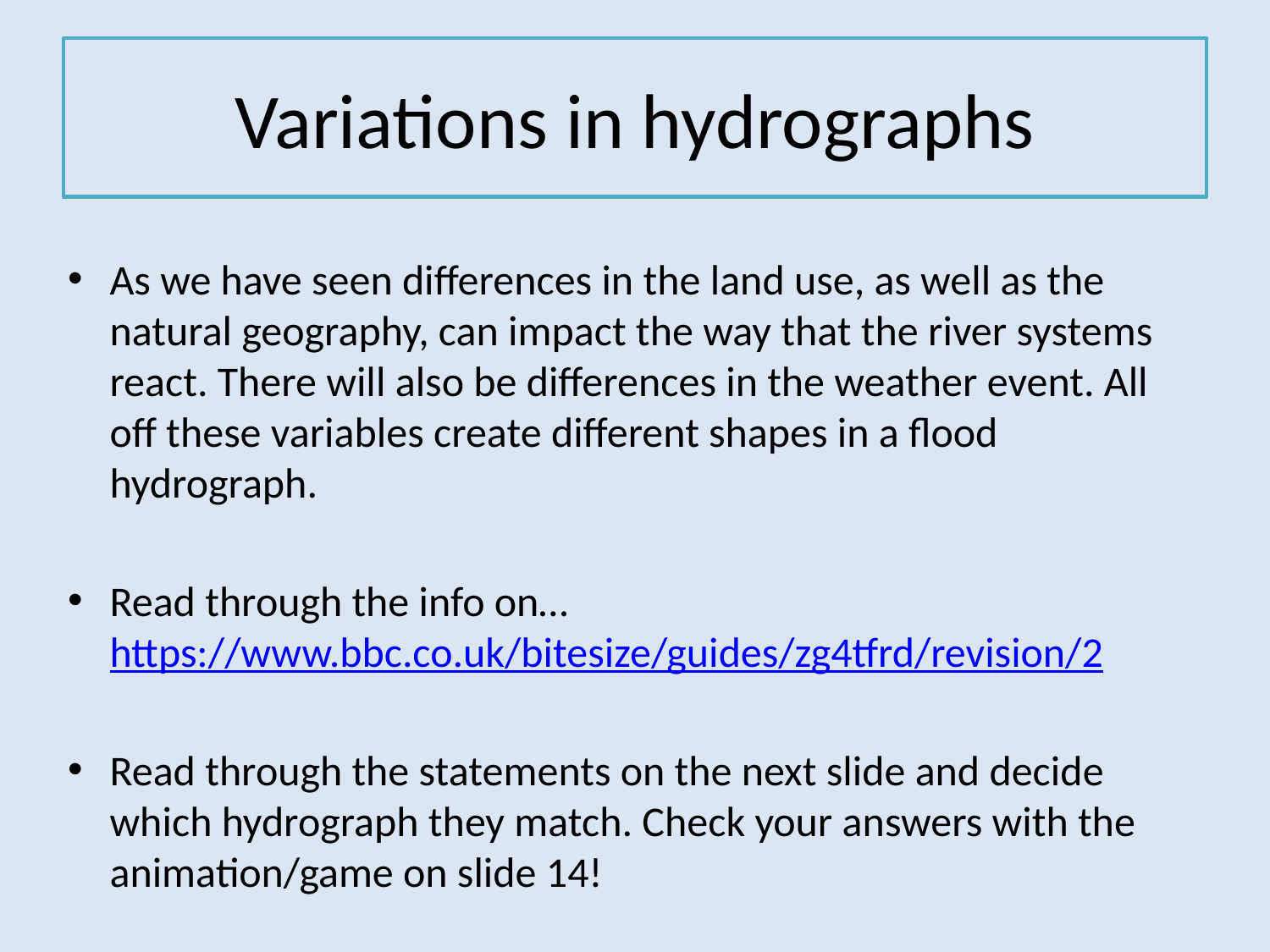

# Variations in hydrographs
As we have seen differences in the land use, as well as the natural geography, can impact the way that the river systems react. There will also be differences in the weather event. All off these variables create different shapes in a flood hydrograph.

Read through the info on… https://www.bbc.co.uk/bitesize/guides/zg4tfrd/revision/2

Read through the statements on the next slide and decide which hydrograph they match. Check your answers with the animation/game on slide 14!